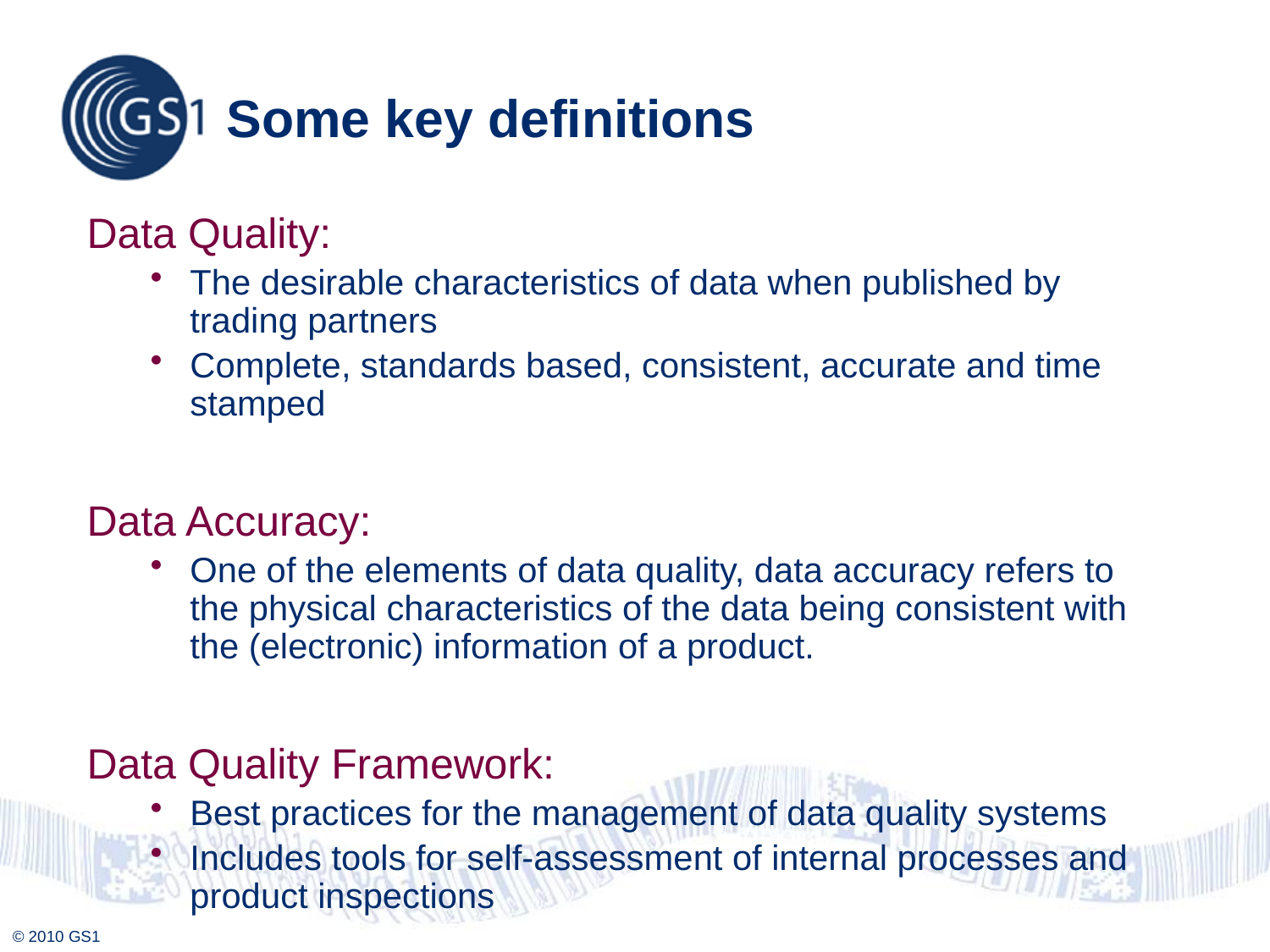

# Some key definitions
Data Quality:
The desirable characteristics of data when published by trading partners
Complete, standards based, consistent, accurate and time stamped

Data Accuracy:
One of the elements of data quality, data accuracy refers to the physical characteristics of the data being consistent with the (electronic) information of a product.

Data Quality Framework:
Best practices for the management of data quality systems
Includes tools for self-assessment of internal processes and product inspections